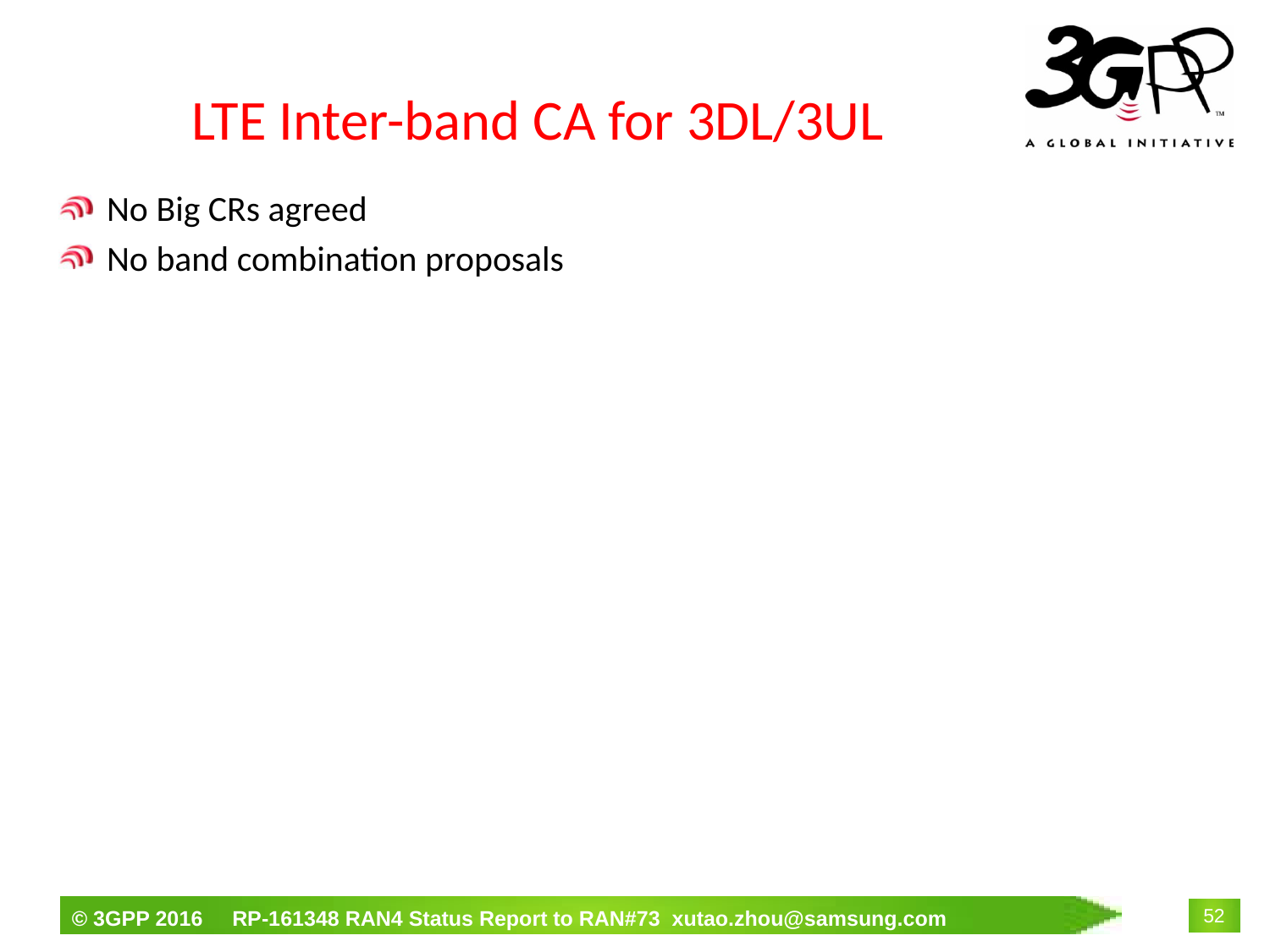

# LTE Inter-band CA for 3DL/3UL
No Big CRs agreed
No band combination proposals